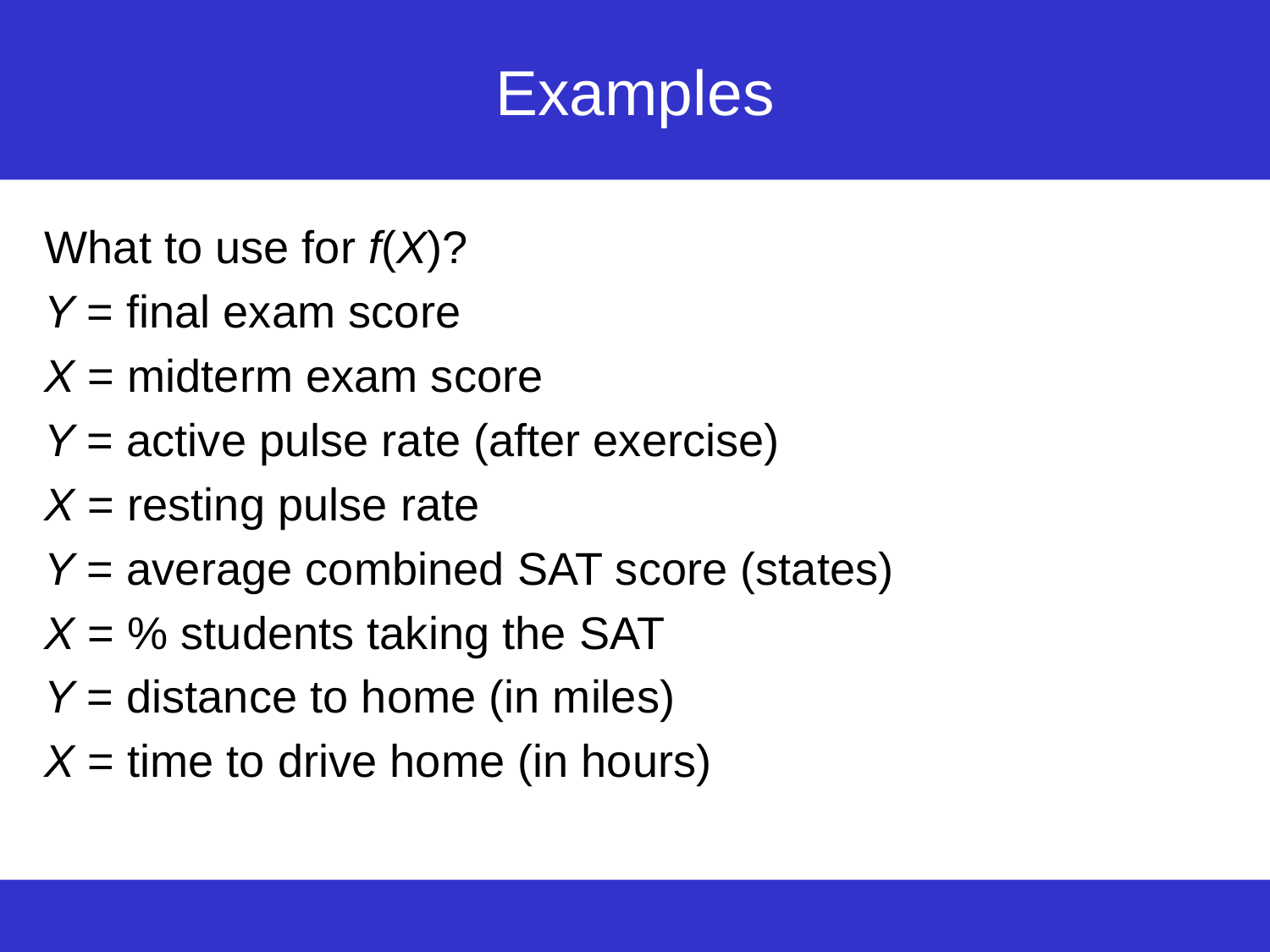

# Examples
What to use for f(X)?
Y = final exam score
X = midterm exam score
Y = active pulse rate (after exercise)
X = resting pulse rate
Y = average combined SAT score (states)
X = % students taking the SAT
Y = distance to home (in miles)
X = time to drive home (in hours)